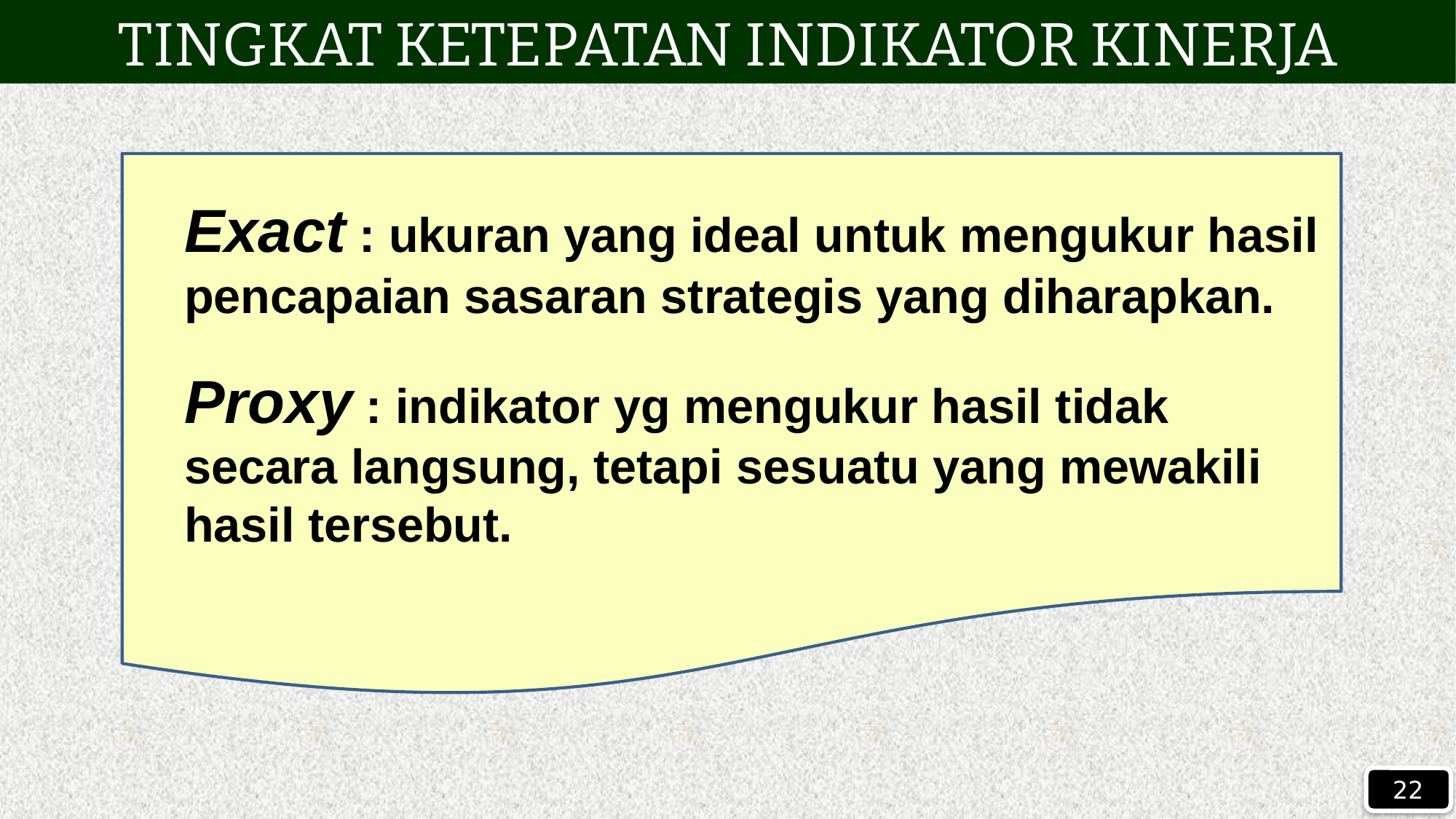

TINGKAT KETEPATAN INDIKATOR KINERJA

Exact : ukuran yang ideal untuk mengukur hasil pencapaian sasaran strategis yang diharapkan.
Proxy : indikator yg mengukur hasil tidak secara langsung, tetapi sesuatu yang mewakili hasil tersebut.

22